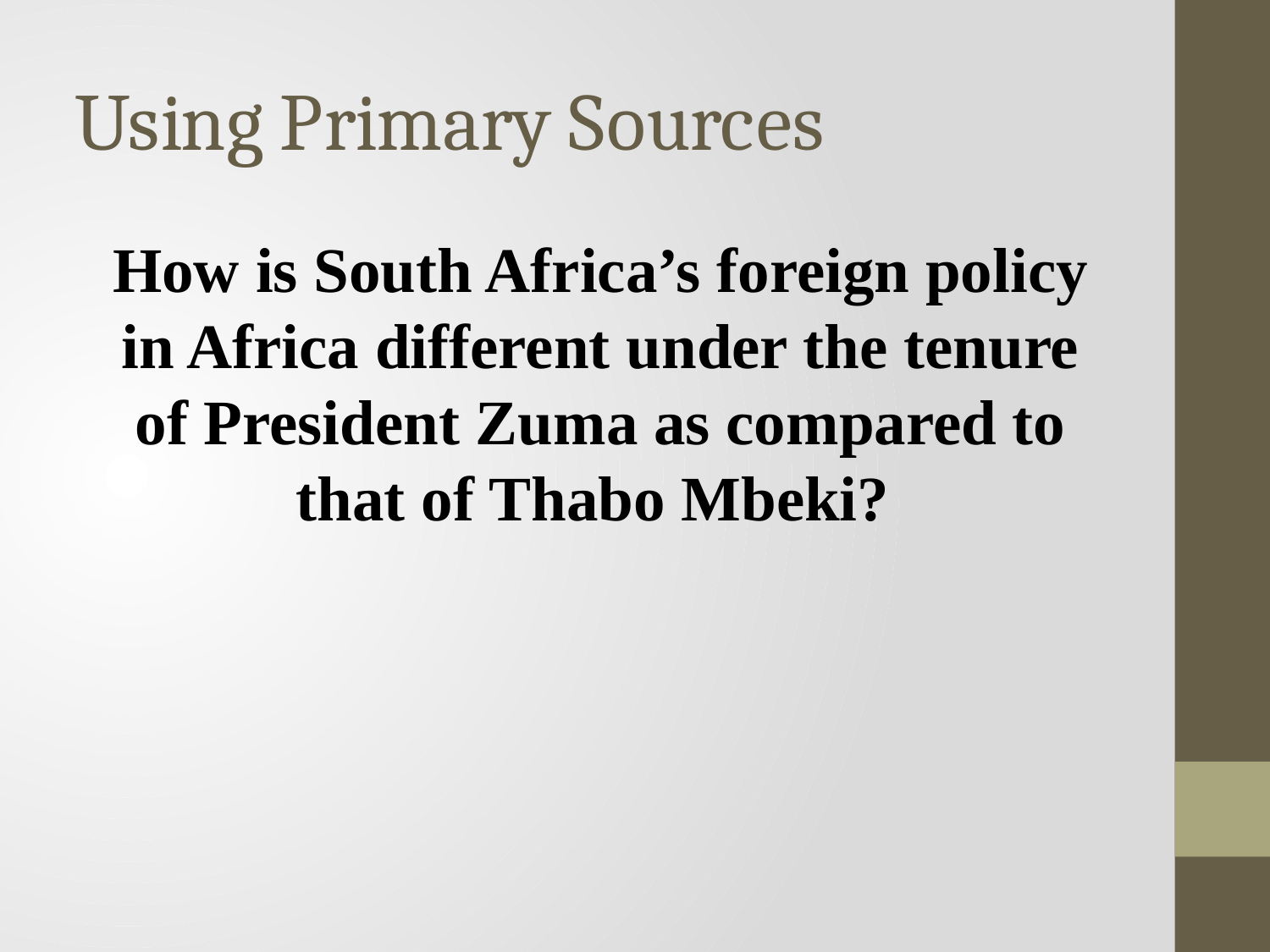

# Using Primary Sources
How is South Africa’s foreign policy in Africa different under the tenure of President Zuma as compared to that of Thabo Mbeki?